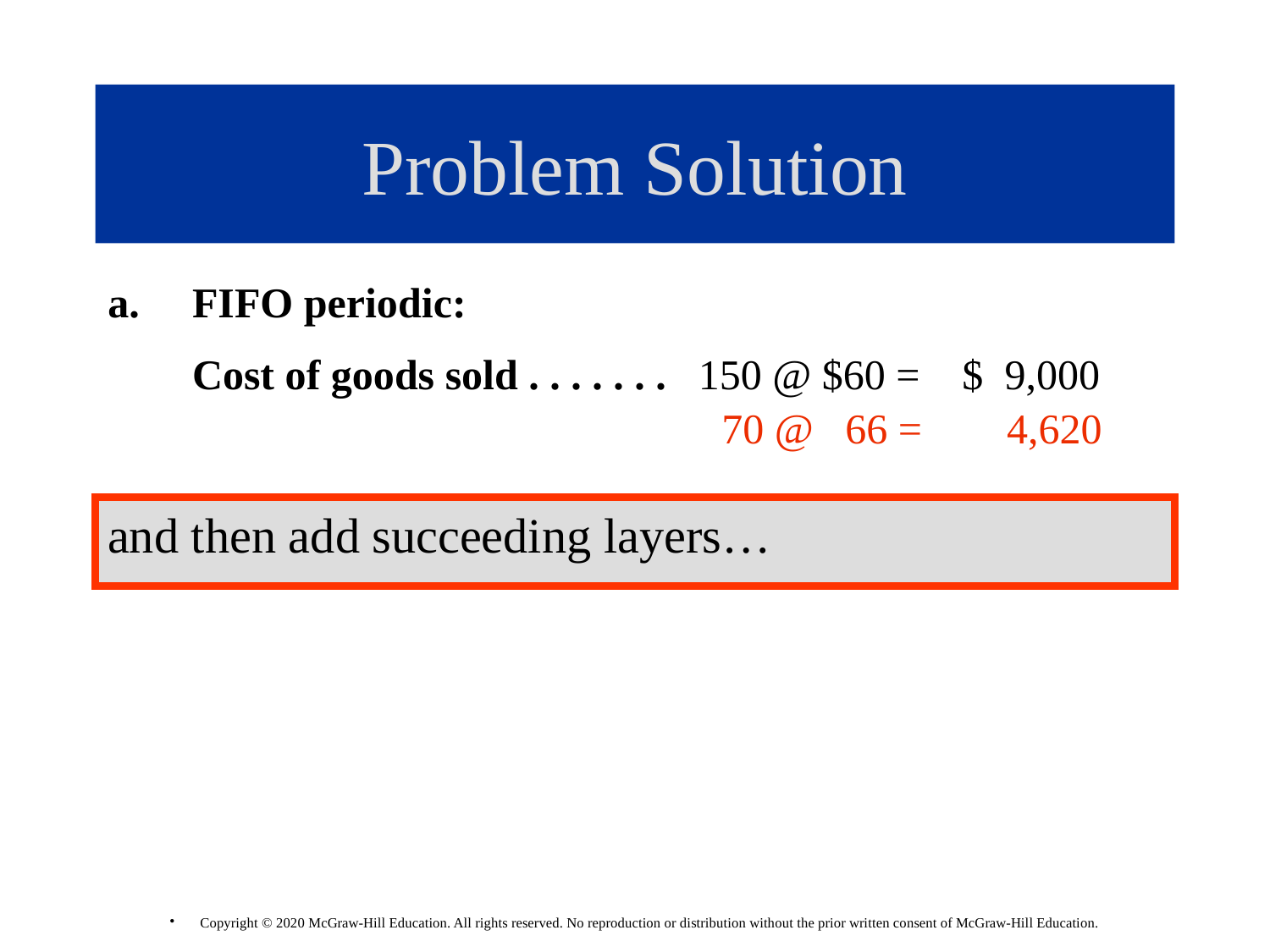

# Problem Solution

FIFO periodic:

        Cost of goods sold . . . . . . .   150 @ $60 =    $  9,000
                                                          70 @   66 =        4,620

and then add succeeding layers…